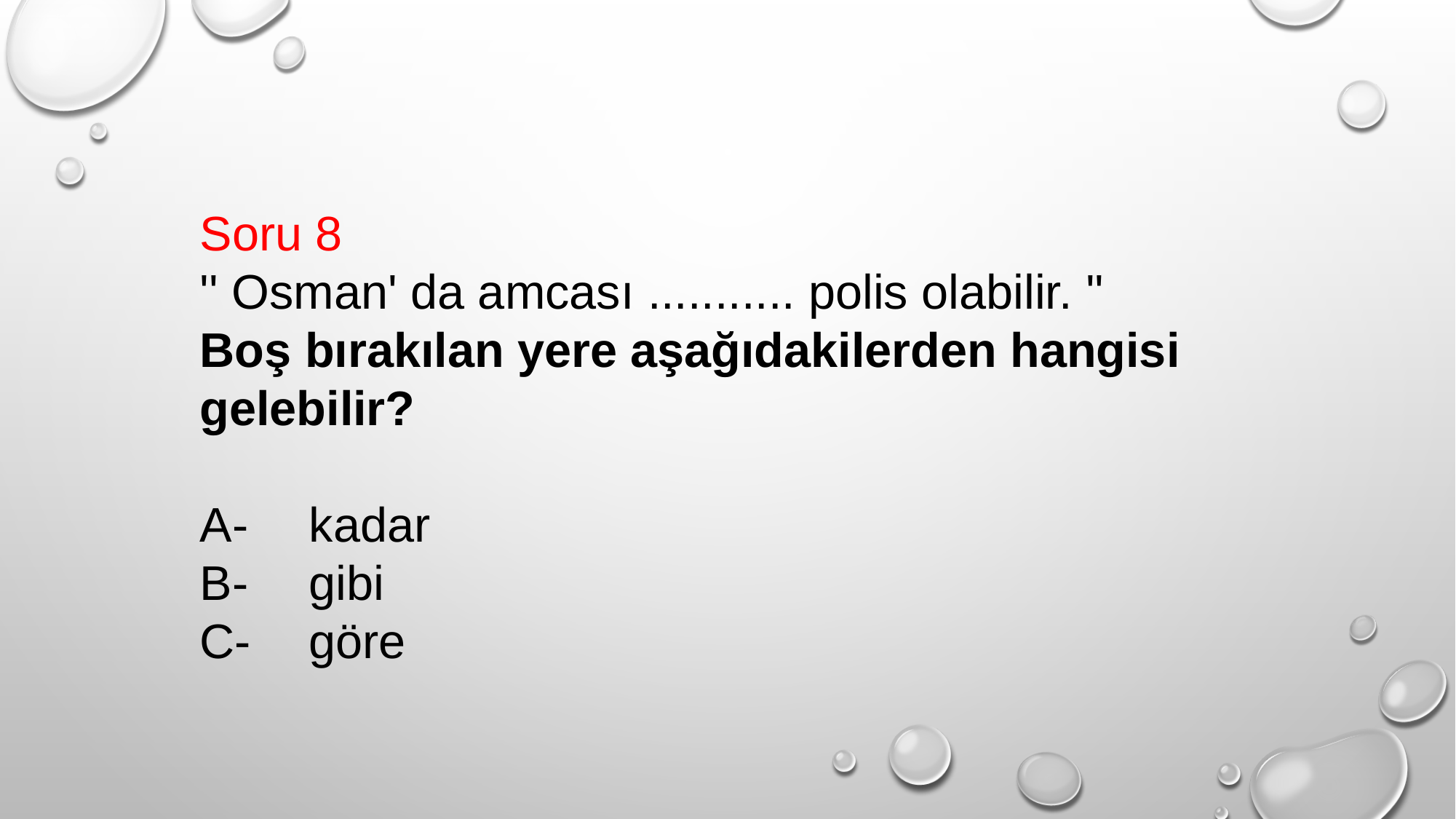

Soru 8
'' Osman' da amcası ........... polis olabilir. '' Boş bırakılan yere aşağıdakilerden hangisi gelebilir?

A-	kadar
B-	gibi
C-	göre